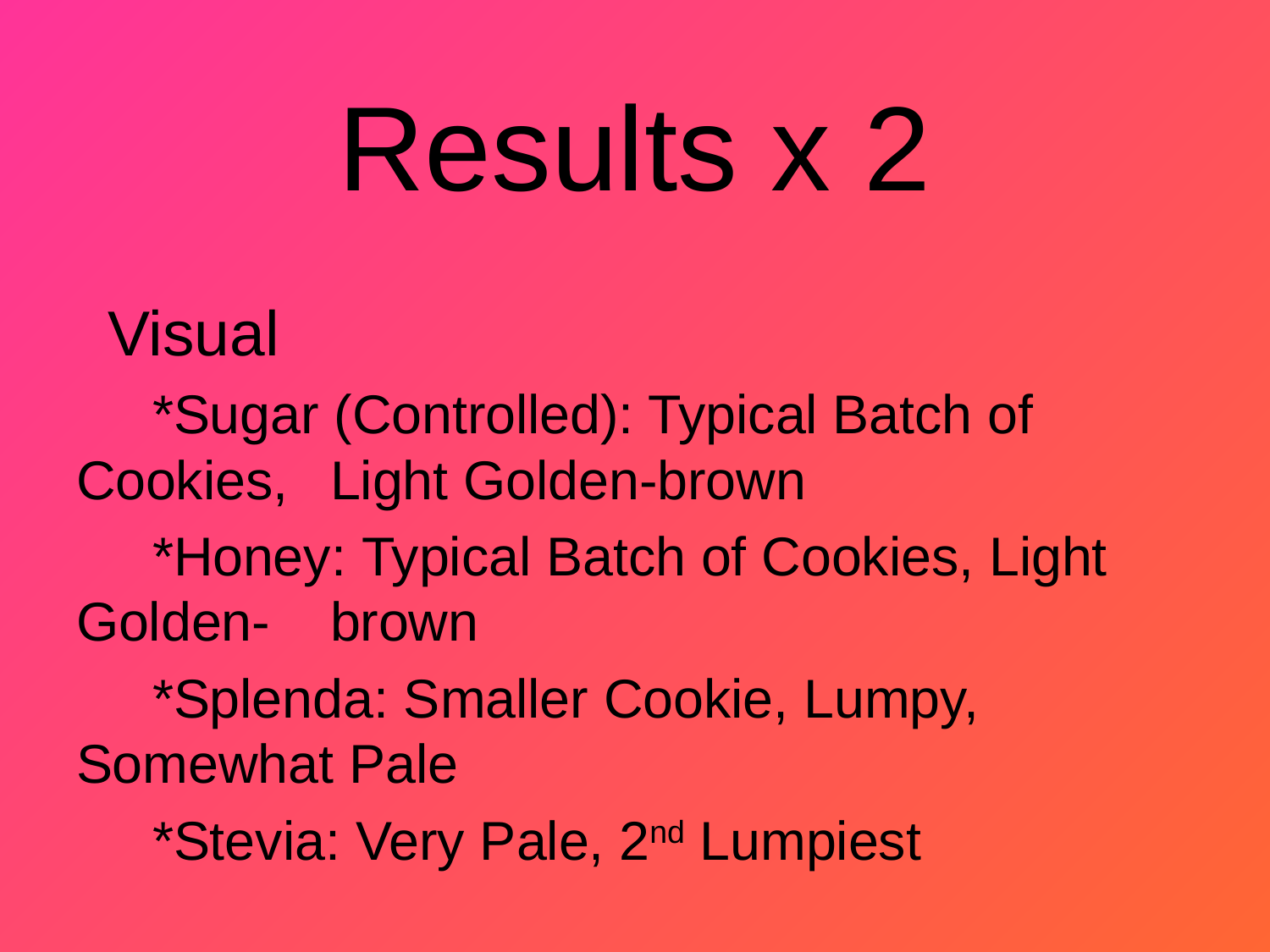

# Results x 2
  Visual
     *Sugar (Controlled): Typical Batch of Cookies, 	Light Golden-brown
     *Honey: Typical Batch of Cookies, Light Golden-	brown
     *Splenda: Smaller Cookie, Lumpy, Somewhat Pale
     *Stevia: Very Pale, 2nd Lumpiest